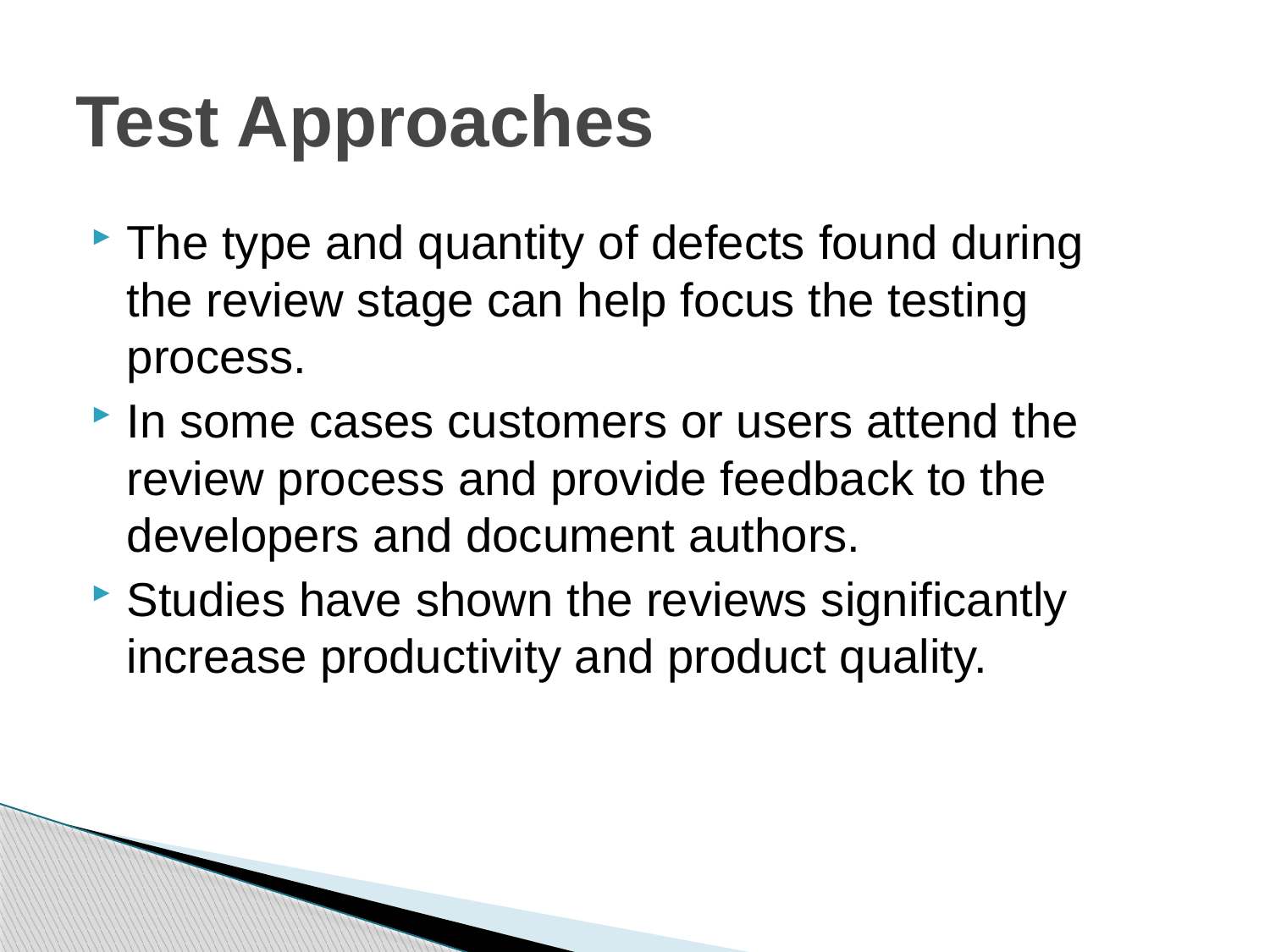

# Test Approaches
The type and quantity of defects found during the review stage can help focus the testing process.
In some cases customers or users attend the review process and provide feedback to the developers and document authors.
Studies have shown the reviews significantly increase productivity and product quality.